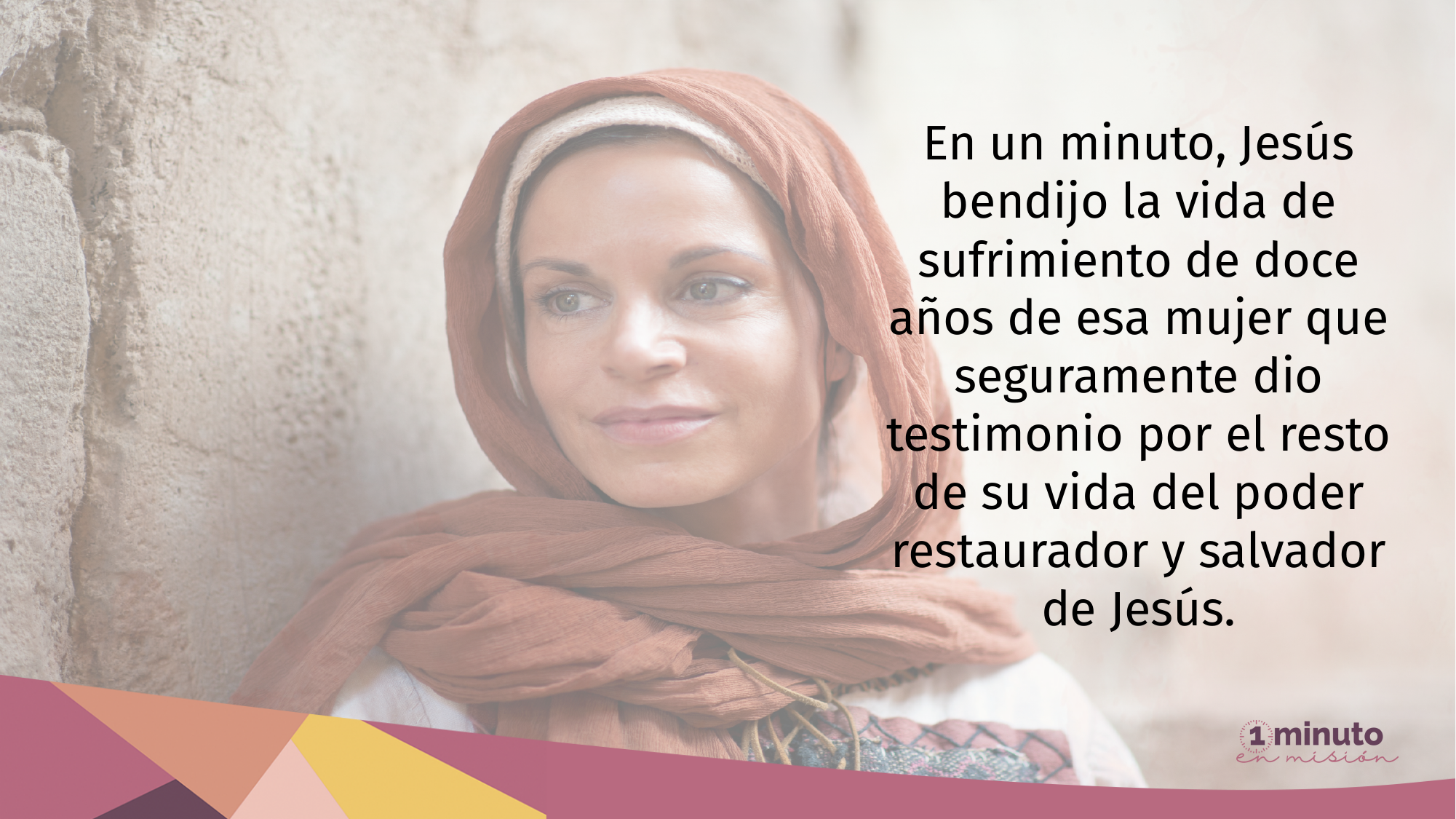

En un minuto, Jesús bendijo la vida de sufrimiento de doce años de esa mujer que seguramente dio testimonio por el resto de su vida del poder restaurador y salvador de Jesús.